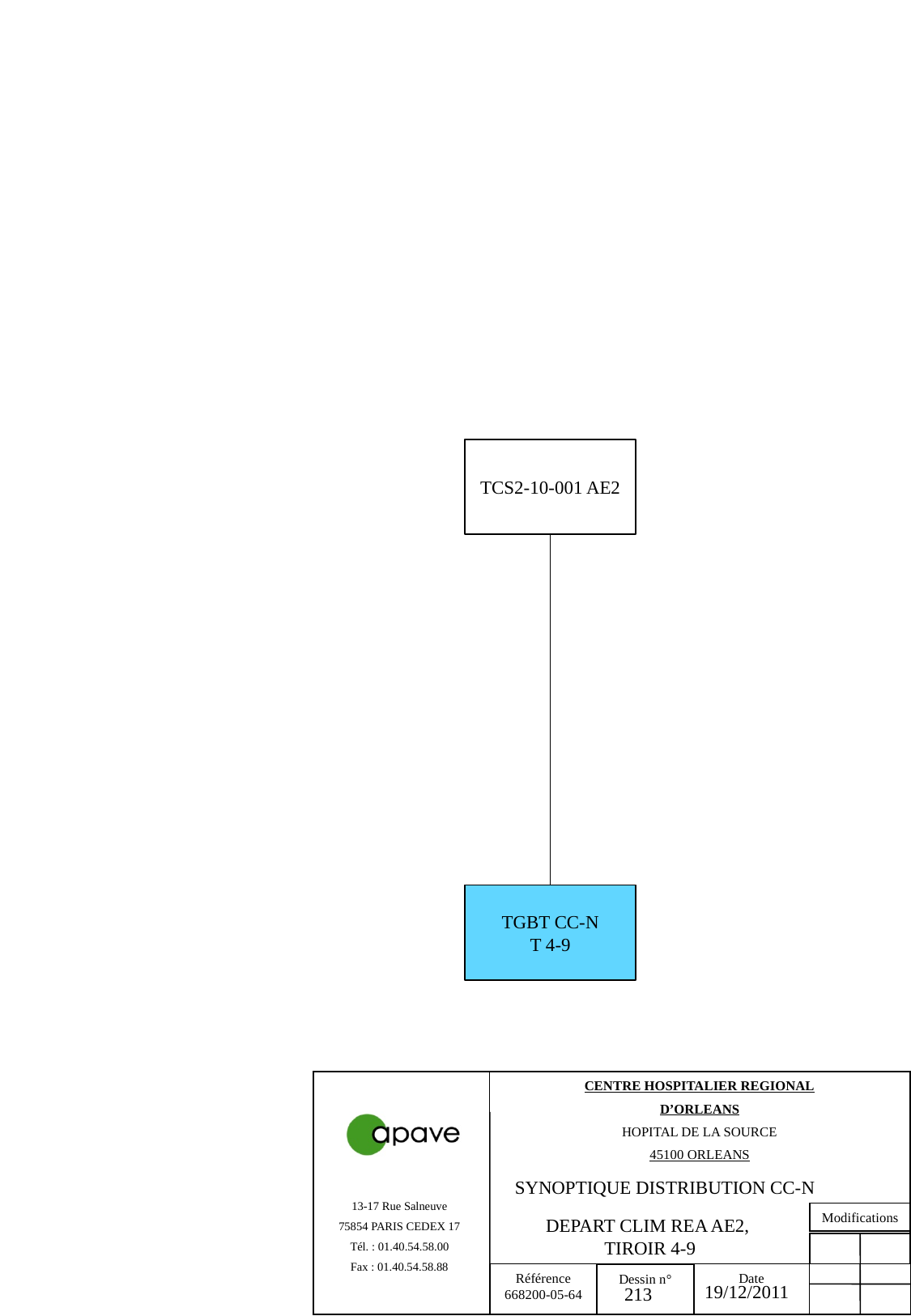

TCS2-10-001 AE2
TGBT CC-N
T 4-9
SYNOPTIQUE DISTRIBUTION CC-N
DEPART CLIM REA AE2,
TIROIR 4-9
19/12/2011
213